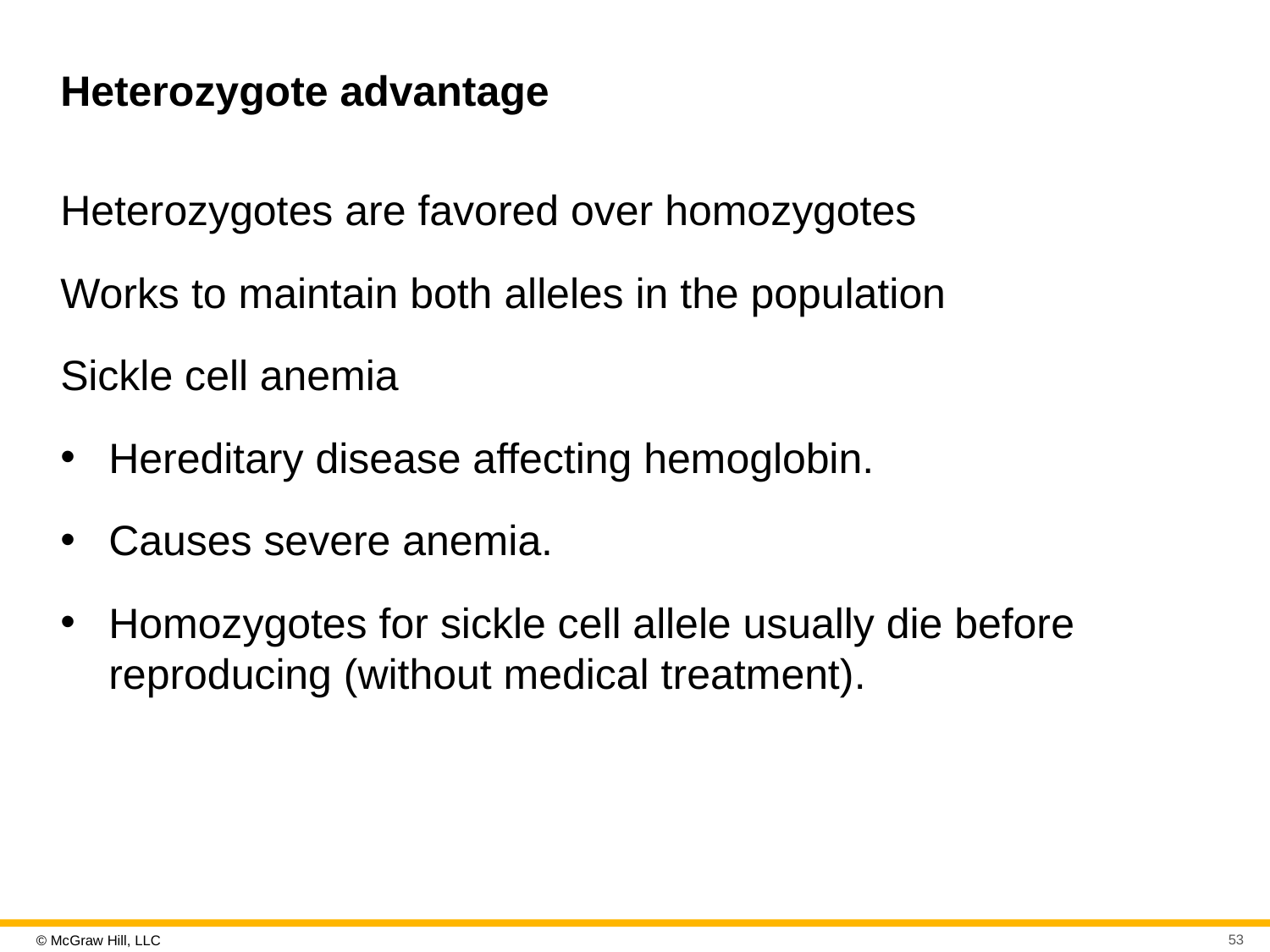

# Heterozygote advantage
Heterozygotes are favored over homozygotes
Works to maintain both alleles in the population
Sickle cell anemia
Hereditary disease affecting hemoglobin.
Causes severe anemia.
Homozygotes for sickle cell allele usually die before reproducing (without medical treatment).
53